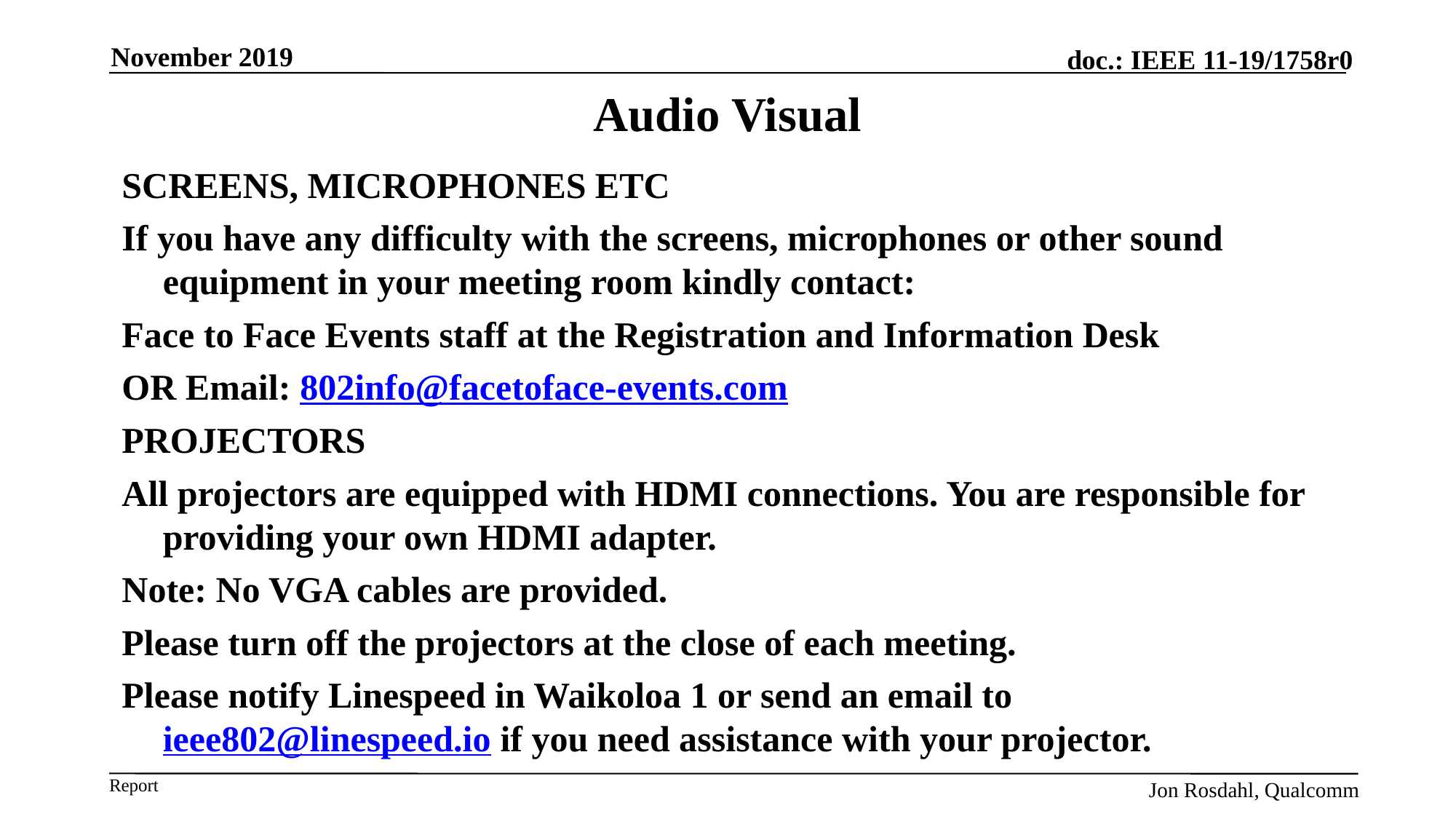

November 2019
# Audio Visual
SCREENS, MICROPHONES ETC
If you have any difficulty with the screens, microphones or other sound equipment in your meeting room kindly contact:
Face to Face Events staff at the Registration and Information Desk
OR Email: 802info@facetoface-events.com
PROJECTORS
All projectors are equipped with HDMI connections. You are responsible for providing your own HDMI adapter.
Note: No VGA cables are provided.
Please turn off the projectors at the close of each meeting.
Please notify Linespeed in Waikoloa 1 or send an email to ieee802@linespeed.io if you need assistance with your projector.
Jon Rosdahl, Qualcomm